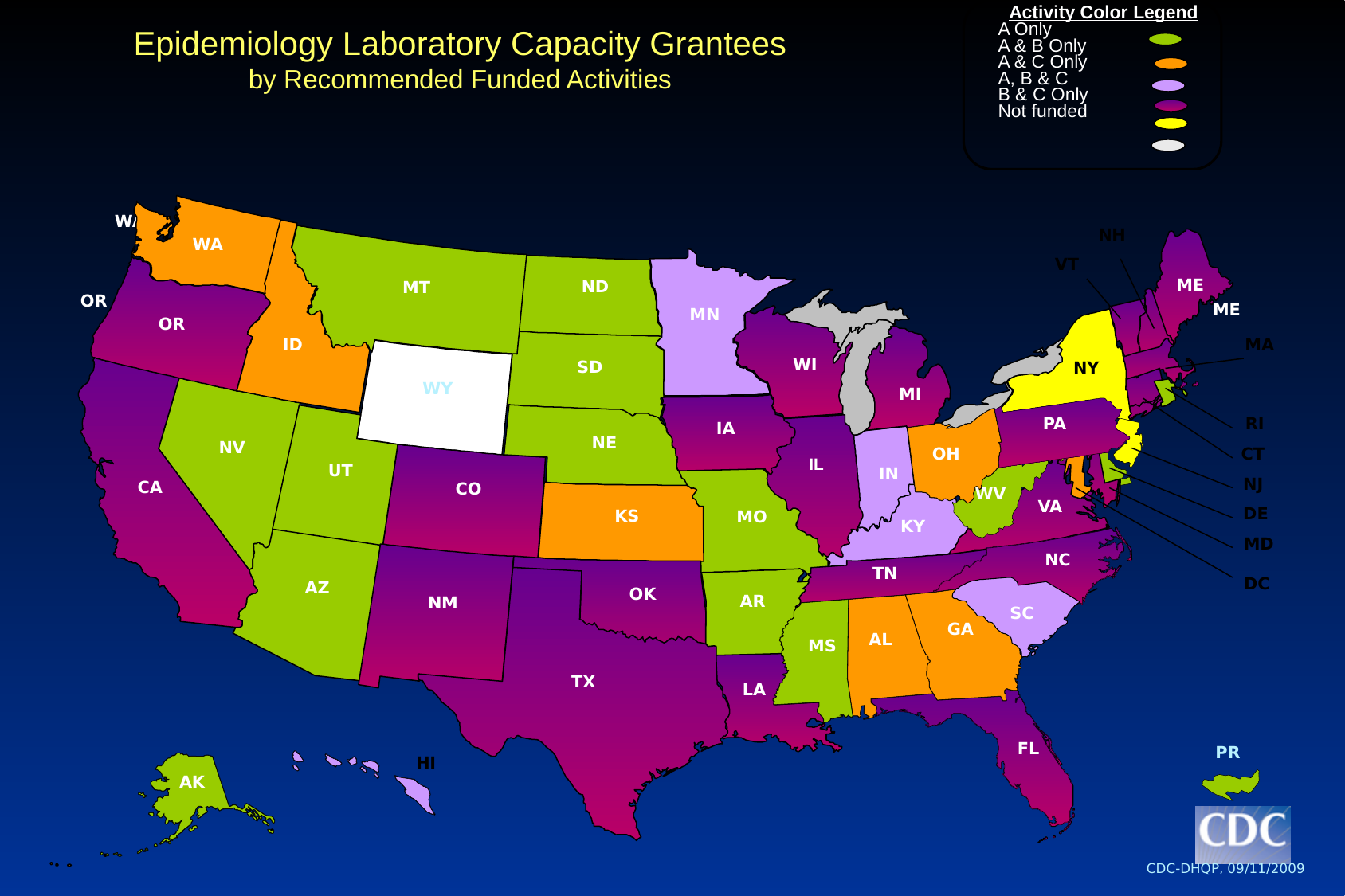

Activity Color Legend
A Only
A & B Only
A & C Only
A, B & C
B & C Only
Not funded

# Epidemiology Laboratory Capacity Grantees by Recommended Funded Activities

WA

NH

WA

VT

ME
ND
MT

OR

ME
ID

MN
OR

ID

MA

WI
SD
NY

WY

MI

PA

PA
PA

RI
IA

NE

NV

OH

CT
OH

IL

MD
UT

IN
NJ
CA

CO

WV
WV

VA
DE
KS
MO
KY

MD

NC

TN

DC
AZ
OK

AR

NM

SC

GA
AL
MS

TX
LA

FL
PR

HI

AK

CDC-DHQP, 09/11/2009